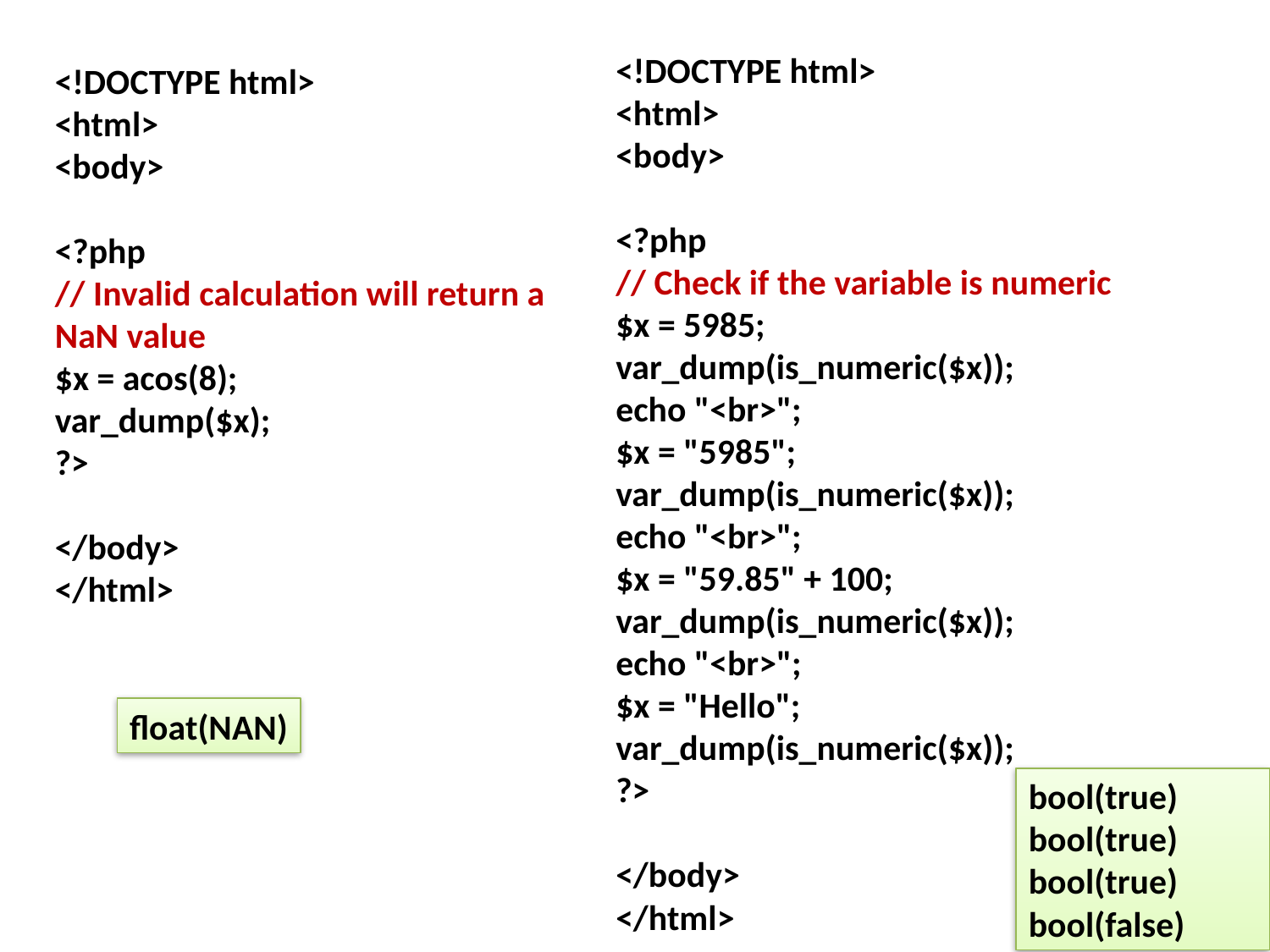

<!DOCTYPE html>
<html>
<body>

<?php
// Check if the variable is numeric
$x = 5985;
var_dump(is_numeric($x));
echo "<br>";
$x = "5985";
var_dump(is_numeric($x));
echo "<br>";
$x = "59.85" + 100;
var_dump(is_numeric($x));
echo "<br>";
$x = "Hello";
var_dump(is_numeric($x));
?>

</body>
</html>
<!DOCTYPE html>
<html>
<body>

<?php
// Invalid calculation will return a NaN value
$x = acos(8);
var_dump($x);
?>

</body>
</html>
float(NAN)
bool(true) 
bool(true) 
bool(true) 
bool(false)